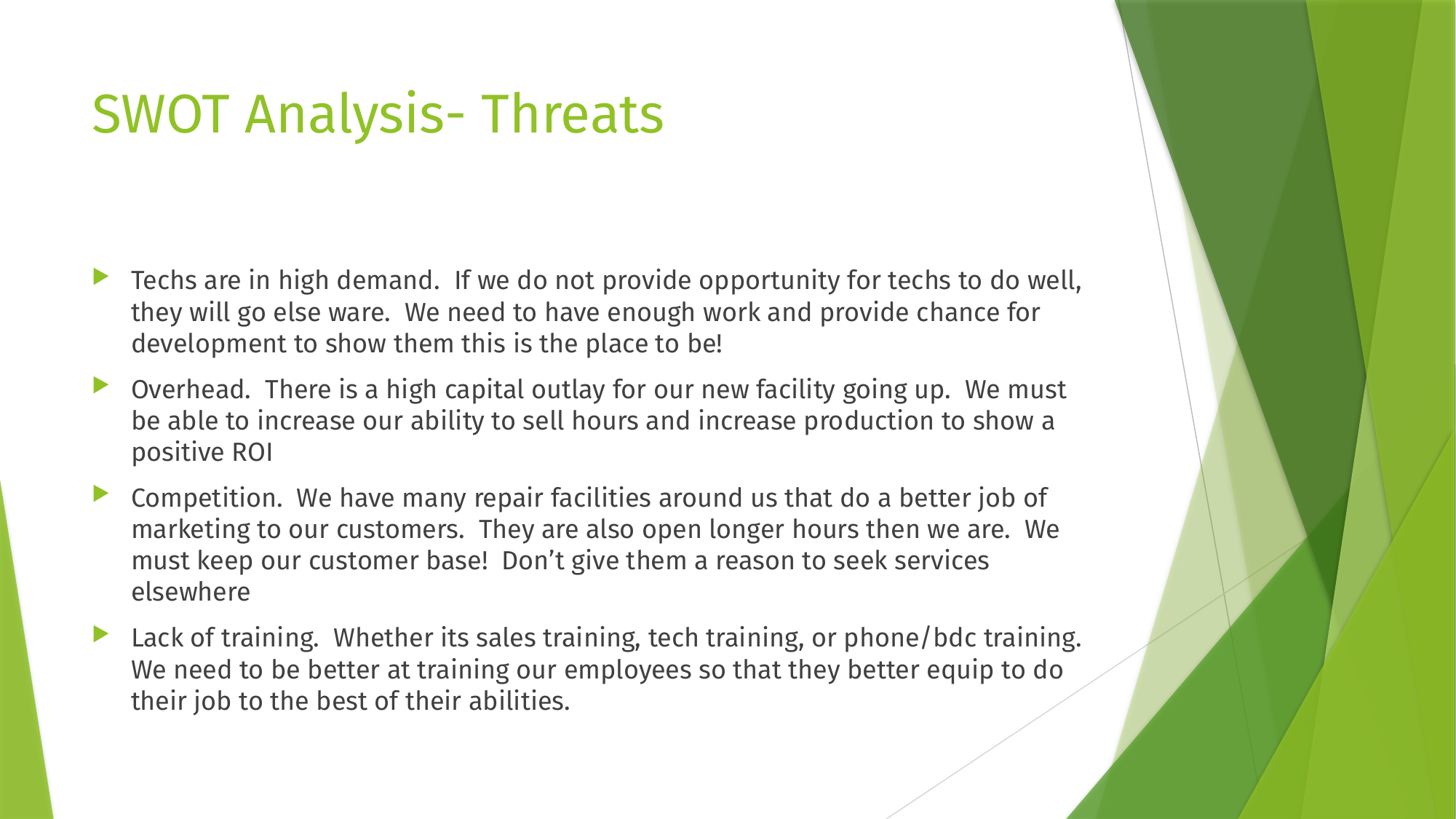

# SWOT Analysis- Threats
Techs are in high demand.  If we do not provide opportunity for techs to do well, they will go else ware.  We need to have enough work and provide chance for development to show them this is the place to be!
Overhead.  There is a high capital outlay for our new facility going up.  We must be able to increase our ability to sell hours and increase production to show a positive ROI
Competition.  We have many repair facilities around us that do a better job of marketing to our customers.  They are also open longer hours then we are.  We must keep our customer base!  Don’t give them a reason to seek services elsewhere
Lack of training.  Whether its sales training, tech training, or phone/bdc training.  We need to be better at training our employees so that they better equip to do their job to the best of their abilities.